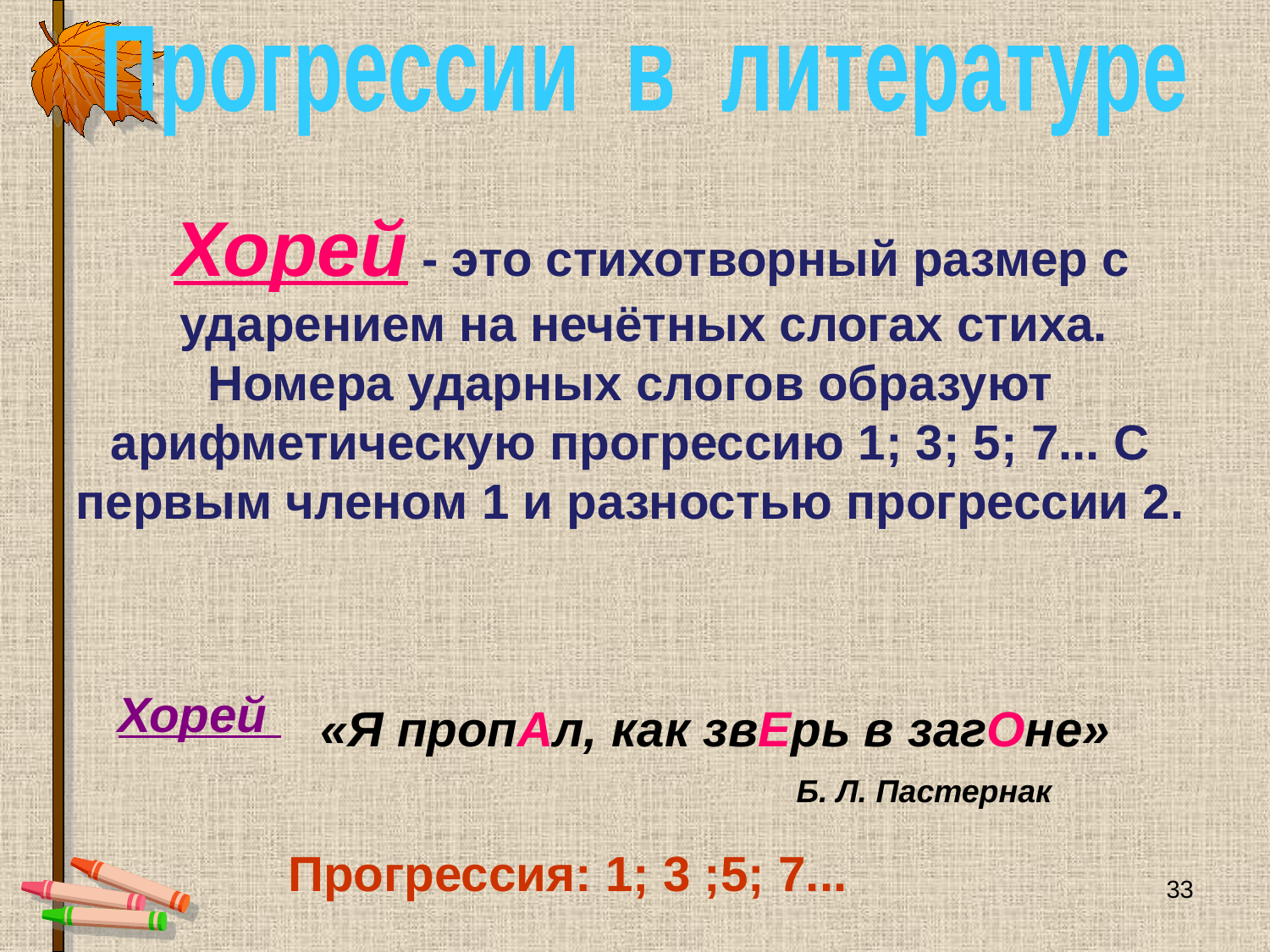

Прогрессии  в  литературе

    Хорей - это стихотворный размер с
  ударением на нечётных слогах стиха. Номера ударных слогов образуют арифметическую прогрессию 1; 3; 5; 7... С первым членом 1 и разностью прогрессии 2.

«Я пропАл, как звЕрь в загОне»
Хорей
Б. Л. Пастернак
Прогрессия: 1; 3 ;5; 7...
33